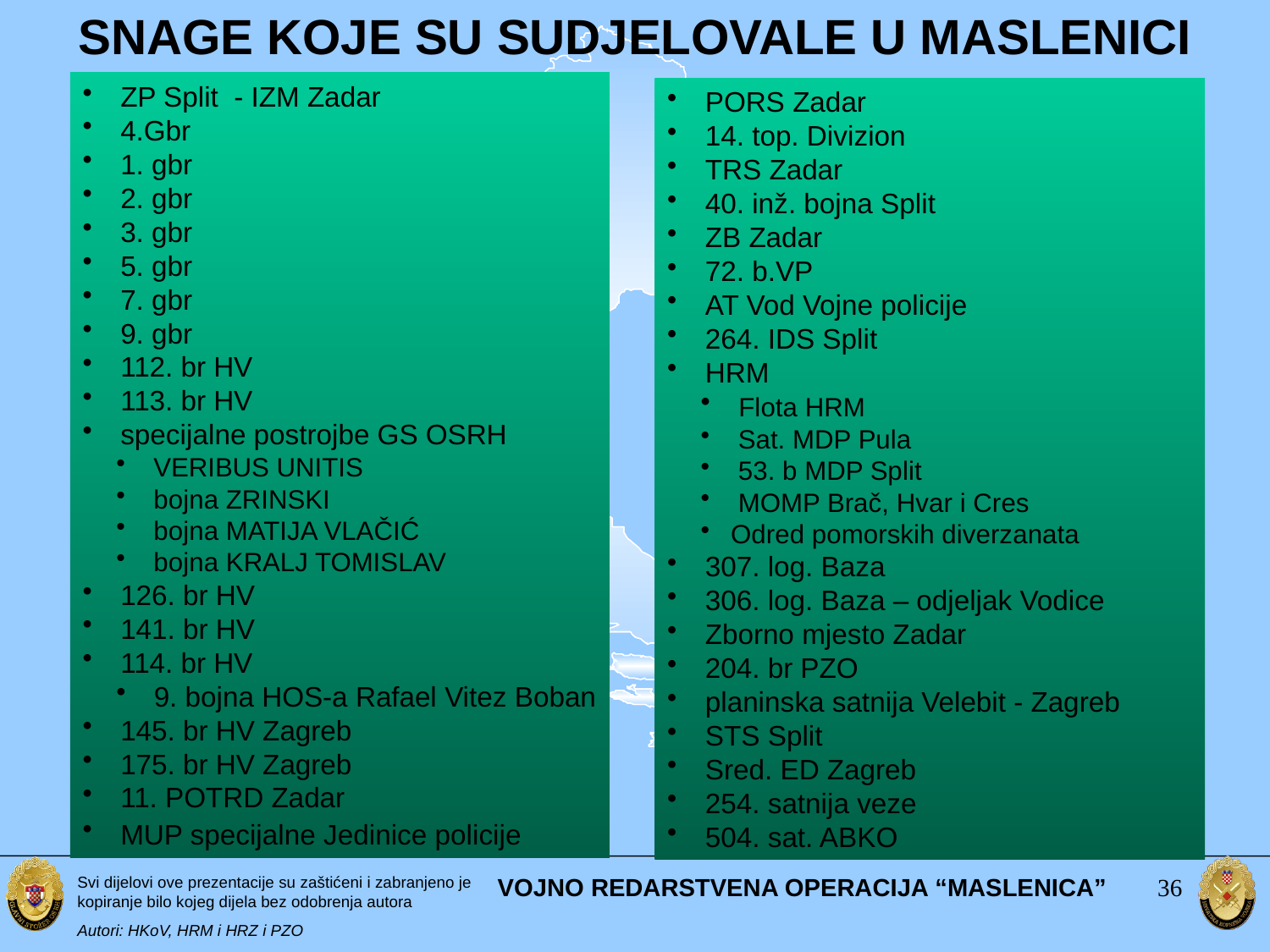

SNAGE KOJE SU SUDJELOVALE U MASLENICI
 ZP Split  - IZM Zadar
 4.Gbr
 1. gbr
 2. gbr
 3. gbr
 5. gbr
 7. gbr
 9. gbr
 112. br HV
 113. br HV
 specijalne postrojbe GS OSRH
 VERIBUS UNITIS
 bojna ZRINSKI
 bojna MATIJA VLAČIĆ
 bojna KRALJ TOMISLAV
 126. br HV
 141. br HV
 114. br HV
 9. bojna HOS-a Rafael Vitez Boban
 145. br HV Zagreb
 175. br HV Zagreb
 11. POTRD Zadar
 MUP specijalne Jedinice policije
 PORS Zadar
 14. top. Divizion
 TRS Zadar
 40. inž. bojna Split
 ZB Zadar
 72. b.VP
 AT Vod Vojne policije
 264. IDS Split
 HRM
 Flota HRM
 Sat. MDP Pula
 53. b MDP Split
 MOMP Brač, Hvar i Cres
Odred pomorskih diverzanata
 307. log. Baza
 306. log. Baza – odjeljak Vodice
 Zborno mjesto Zadar
 204. br PZO
 planinska satnija Velebit - Zagreb
 STS Split
 Sred. ED Zagreb
 254. satnija veze
 504. sat. ABKO
VOJNO REDARSTVENA OPERACIJA “MASLENICA”